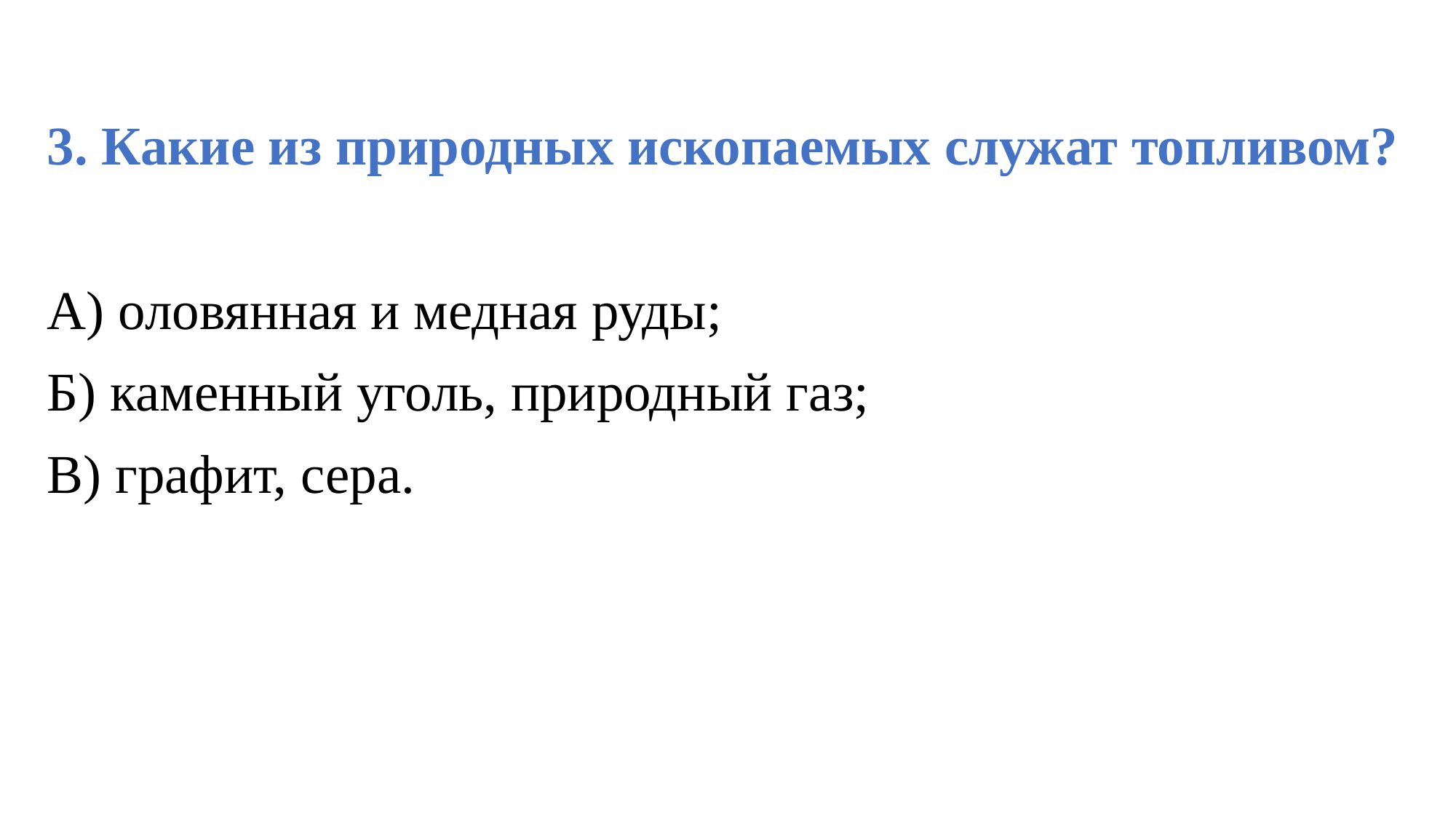

3. Какие из природных ископаемых служат топливом?

А) оловянная и медная руды;
Б) каменный уголь, природный газ;
В) графит, сера.